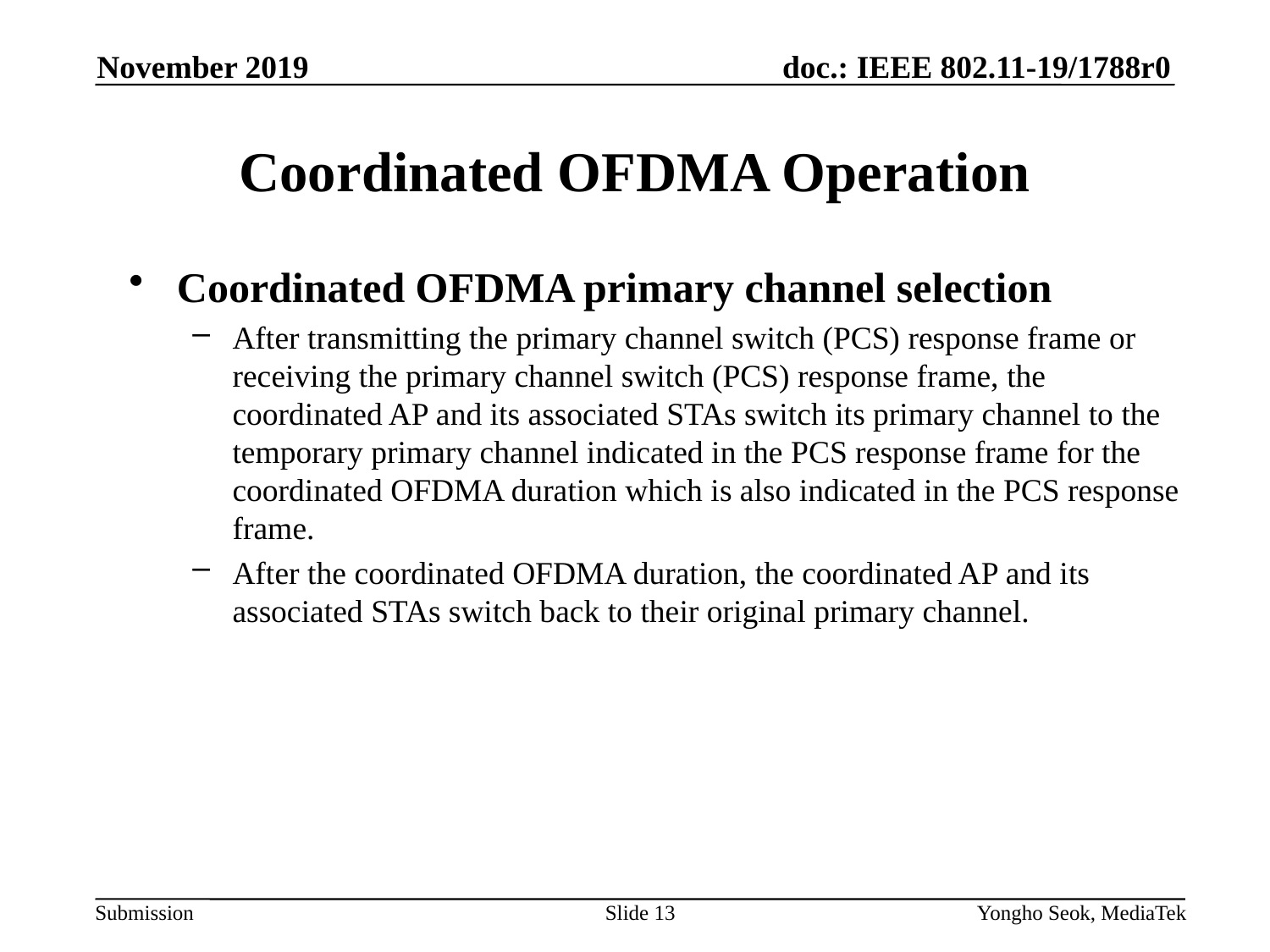

November 2019
# Coordinated OFDMA Operation

Coordinated OFDMA primary channel selection
After transmitting the primary channel switch (PCS) response frame or receiving the primary channel switch (PCS) response frame, the coordinated AP and its associated STAs switch its primary channel to the temporary primary channel indicated in the PCS response frame for the coordinated OFDMA duration which is also indicated in the PCS response frame.
After the coordinated OFDMA duration, the coordinated AP and its associated STAs switch back to their original primary channel.
Slide 13
Yongho Seok, MediaTek